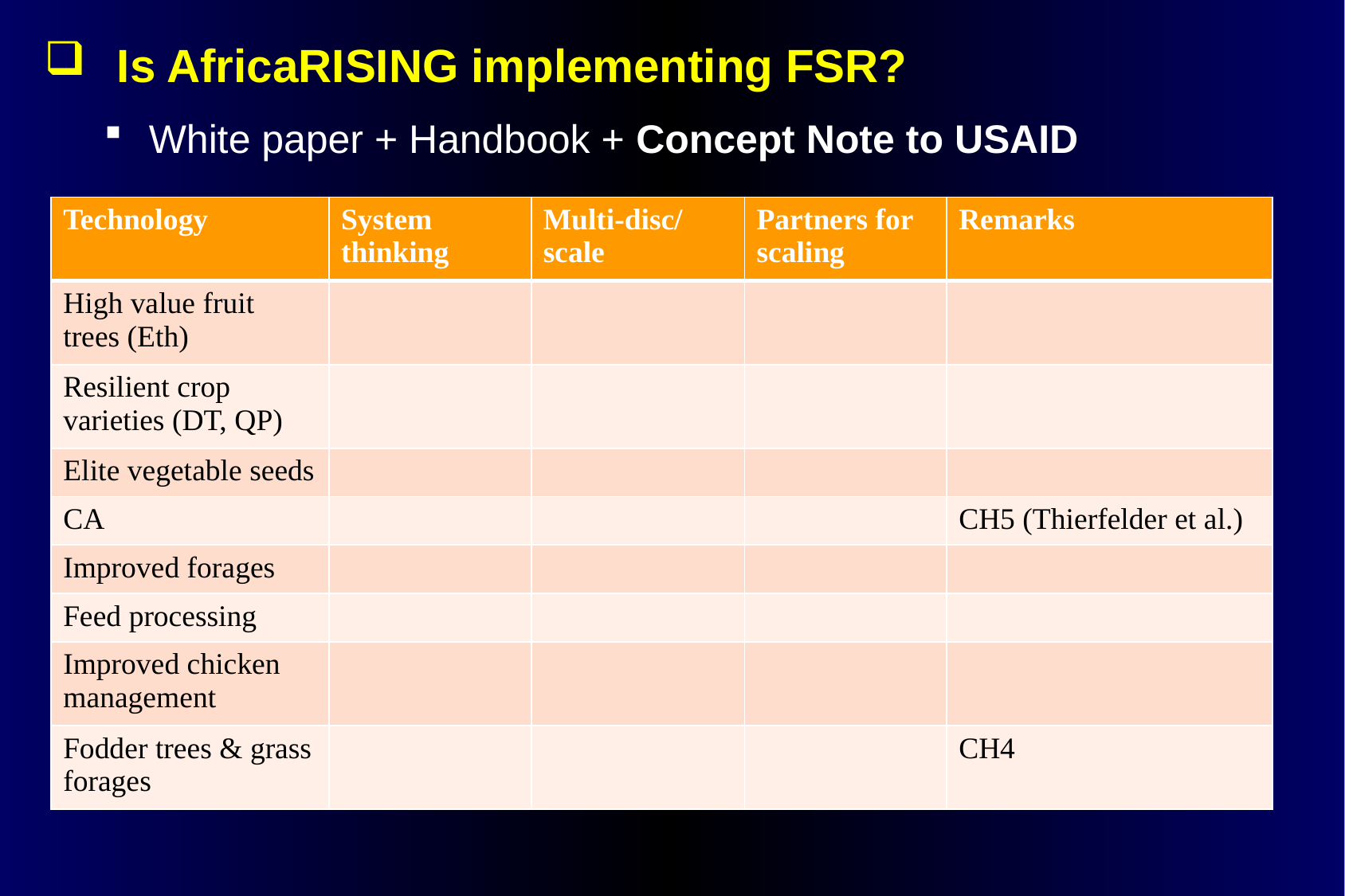

Is AfricaRISING implementing FSR?

White paper + Handbook + Concept Note to USAID

| Technology | System thinking | Multi-disc/scale | Partners for scaling | Remarks |
| --- | --- | --- | --- | --- |
| High value fruit trees (Eth) |  |  |  |  |
| Resilient crop varieties (DT, QP) |  |  |  |  |
| Elite vegetable seeds |  |  |  |  |
| CA |  |  |  | CH5 (Thierfelder et al.) |
| Improved forages |  |  |  |  |
| Feed processing |  |  |  |  |
| Improved chicken management |  |  |  |  |
| Fodder trees & grass forages |  |  |  | CH4 |